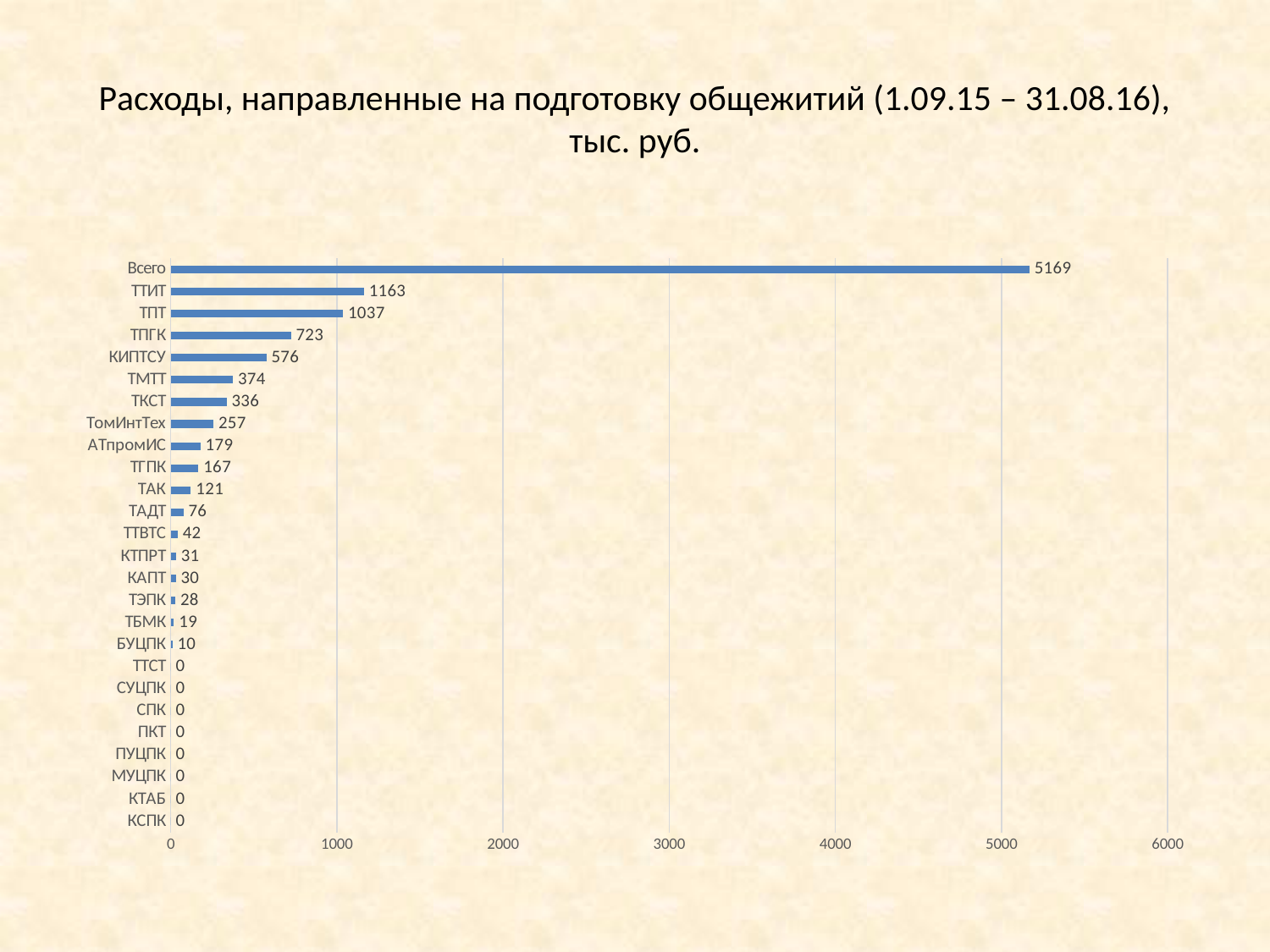

# Расходы, направленные на подготовку общежитий (1.09.15 – 31.08.16), тыс. руб.

### Chart

| Category |  |
|---|---|
| КСПК | 0.0 |
| КТАБ | 0.0 |
| МУЦПК | 0.0 |
| ПУЦПК | 0.0 |
| ПКТ | 0.0 |
| СПК | 0.0 |
| СУЦПК | 0.0 |
| ТТСТ | 0.0 |
| БУЦПК | 10.0 |
| ТБМК | 19.0 |
| ТЭПК | 28.0 |
| КАПТ | 30.0 |
| КТПРТ | 31.0 |
| ТТВТС | 42.0 |
| ТАДТ | 76.0 |
| ТАК | 121.0 |
| ТГПК | 167.0 |
| АТпромИС | 179.0 |
| ТомИнтТех | 257.0 |
| ТКСТ | 336.0 |
| ТМТТ | 374.0 |
| КИПТСУ | 576.0 |
| ТПГК | 723.0 |
| ТПТ | 1037.0 |
| ТТИТ | 1163.0 |
| Всего | 5169.0 |